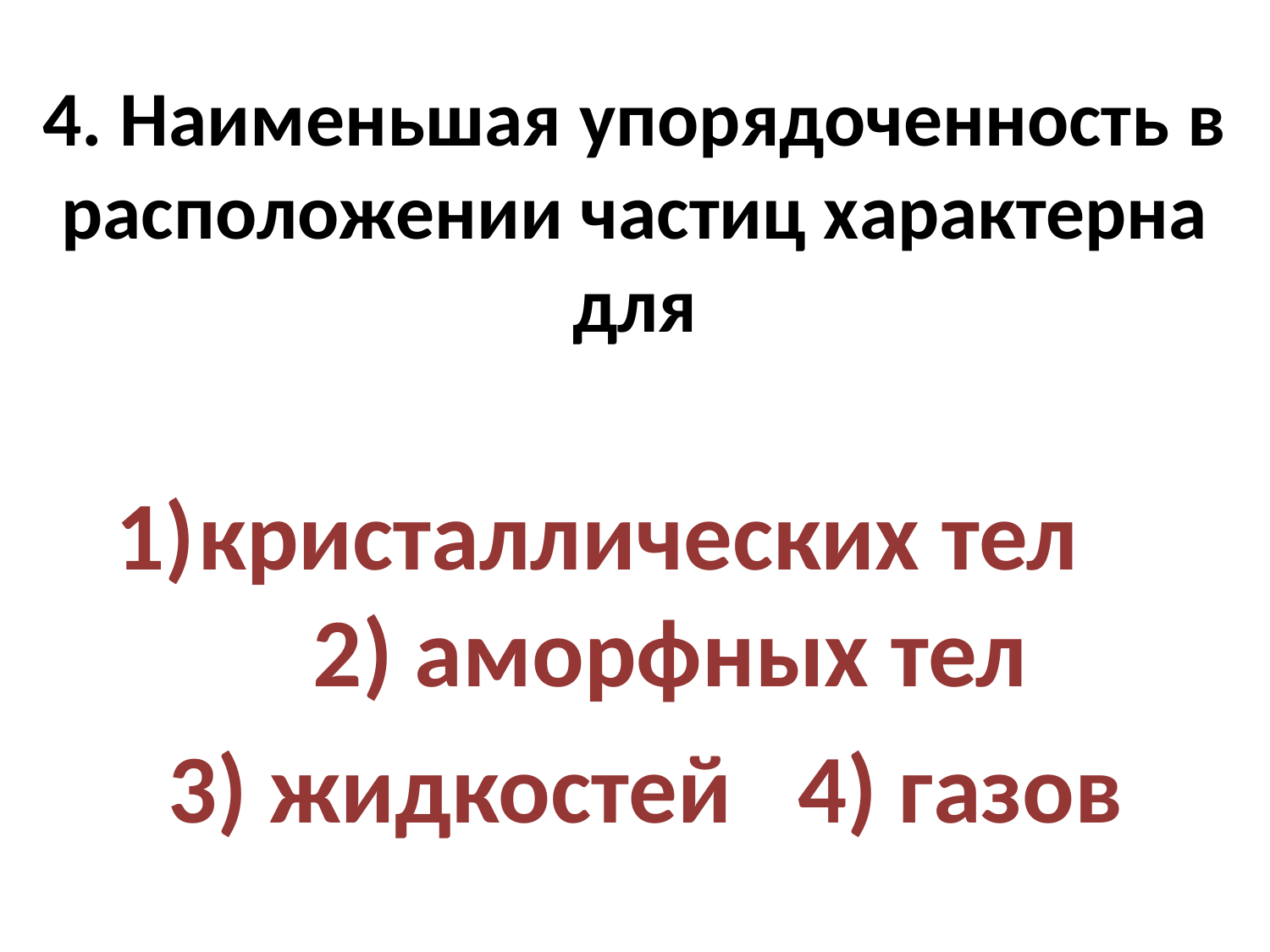

# 4. Наименьшая упорядоченность в расположении частиц характерна для
кристаллических тел    2) аморфных тел
 3) жидкостей   4) газов